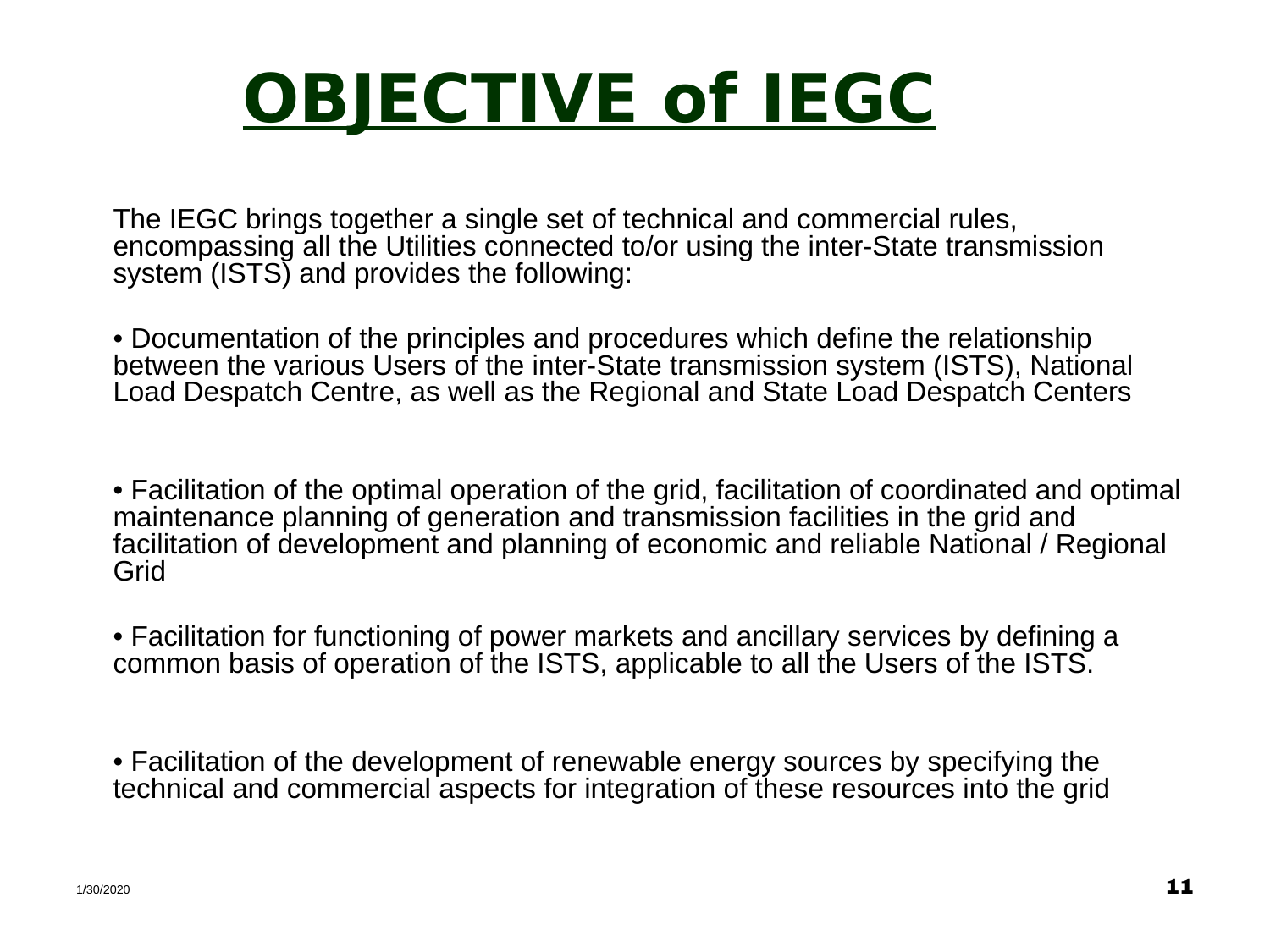

# OBJECTIVE of IEGC
	The IEGC brings together a single set of technical and commercial rules, encompassing all the Utilities connected to/or using the inter-State transmission system (ISTS) and provides the following:

	• Documentation of the principles and procedures which define the relationship between the various Users of the inter-State transmission system (ISTS), National Load Despatch Centre, as well as the Regional and State Load Despatch Centers

	• Facilitation of the optimal operation of the grid, facilitation of coordinated and optimal maintenance planning of generation and transmission facilities in the grid and facilitation of development and planning of economic and reliable National / Regional Grid

	• Facilitation for functioning of power markets and ancillary services by defining a common basis of operation of the ISTS, applicable to all the Users of the ISTS.

	• Facilitation of the development of renewable energy sources by specifying the technical and commercial aspects for integration of these resources into the grid
1/30/2020
11